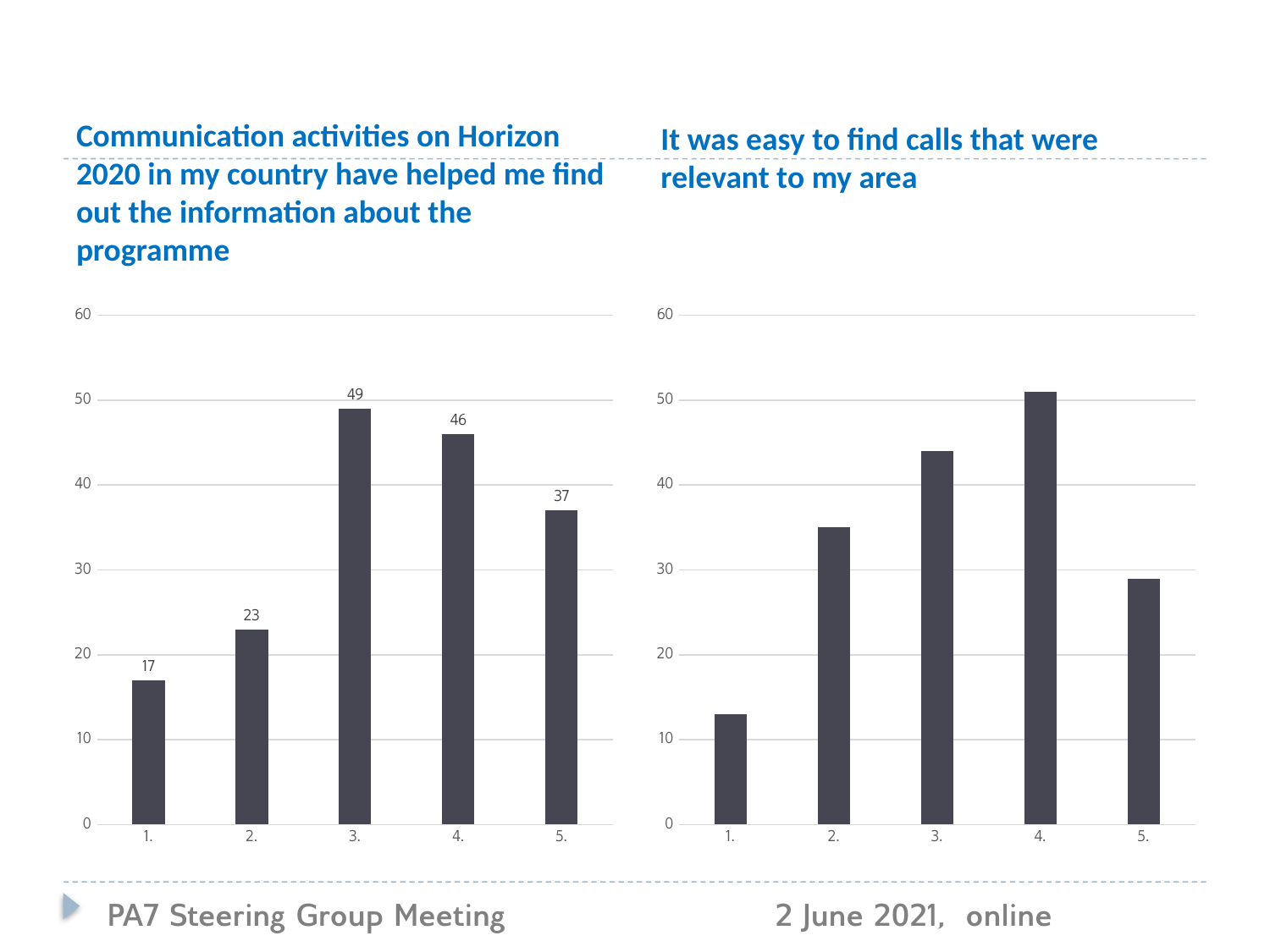

It was easy to find calls that were relevant to my area
Communication activities on Horizon 2020 in my country have helped me find out the information about the programme

### Chart

| Category |  |
|---|---|
| 1. | 17.0 |
| 2. | 23.0 |
| 3. | 49.0 |
| 4. | 46.0 |
| 5. | 37.0 |

### Chart

| Category |  |
|---|---|
| 1. | 13.0 |
| 2. | 35.0 |
| 3. | 44.0 |
| 4. | 51.0 |
| 5. | 29.0 |
PA7 Steering Group Meeting                          2 June 2021,  online